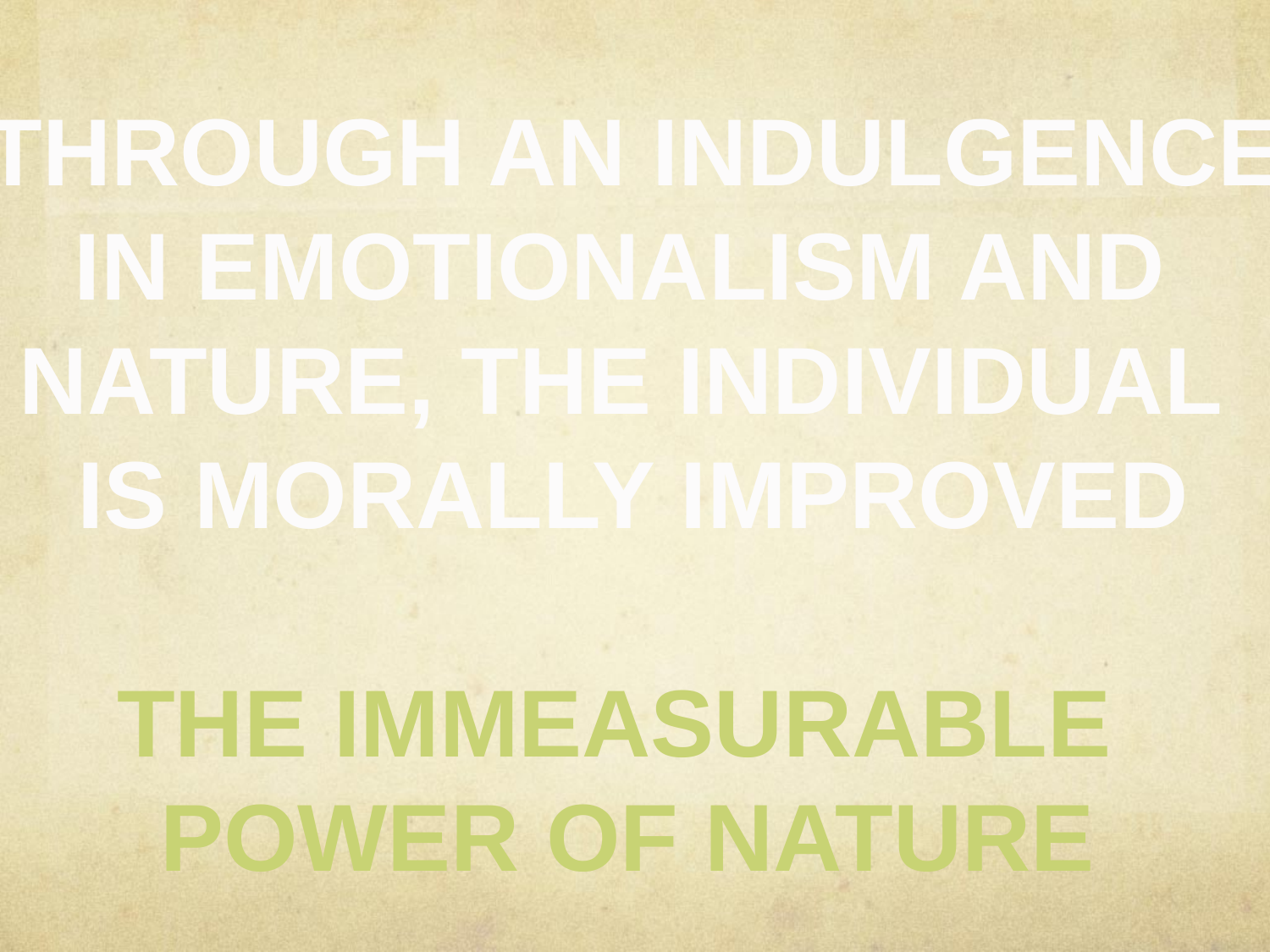

THROUGH AN INDULGENCE
IN EMOTIONALISM AND
NATURE, THE INDIVIDUAL
IS MORALLY IMPROVED
THE IMMEASURABLE
POWER OF NATURE